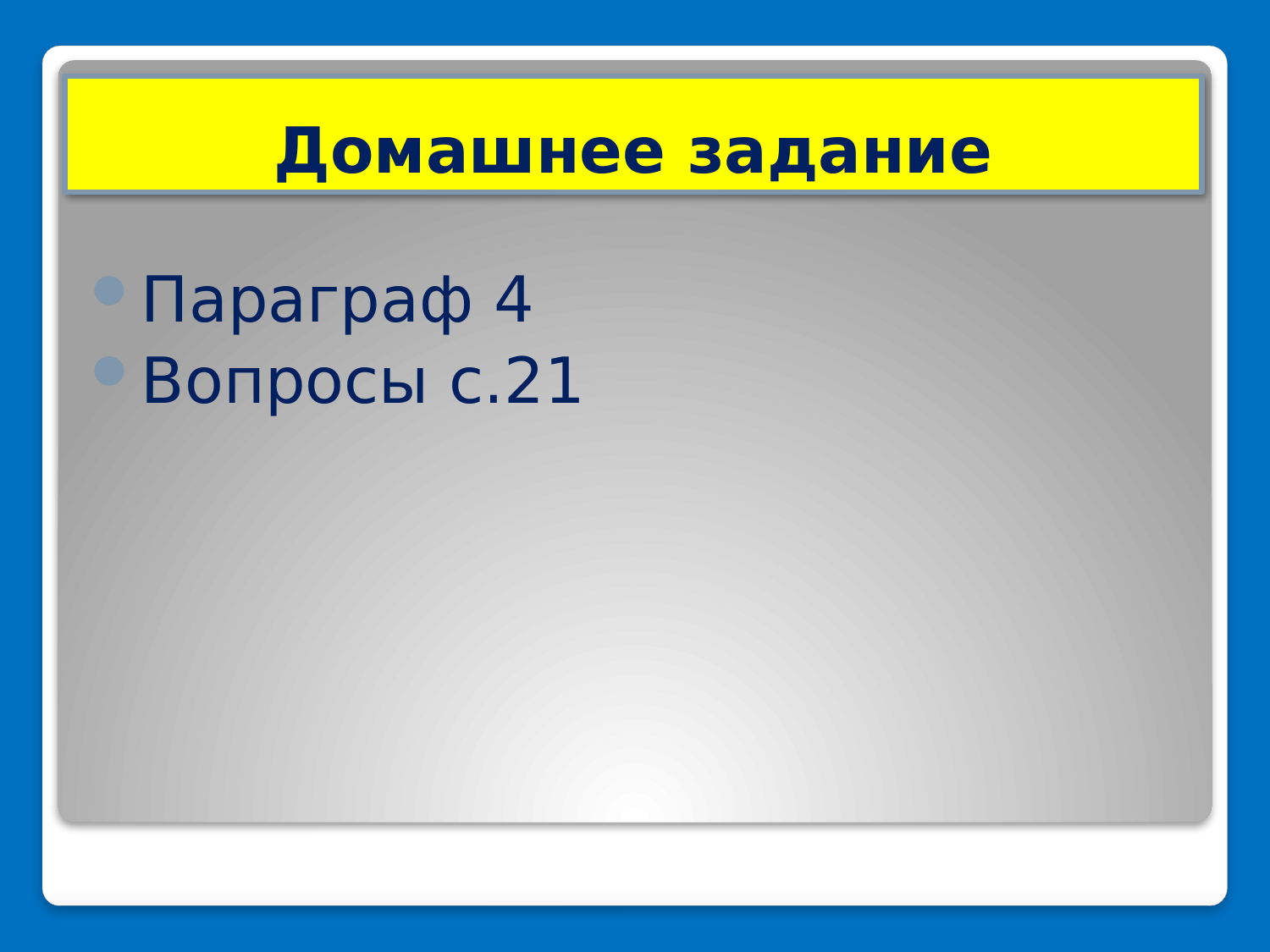

# Домашнее задание
Параграф 4
Вопросы с.21